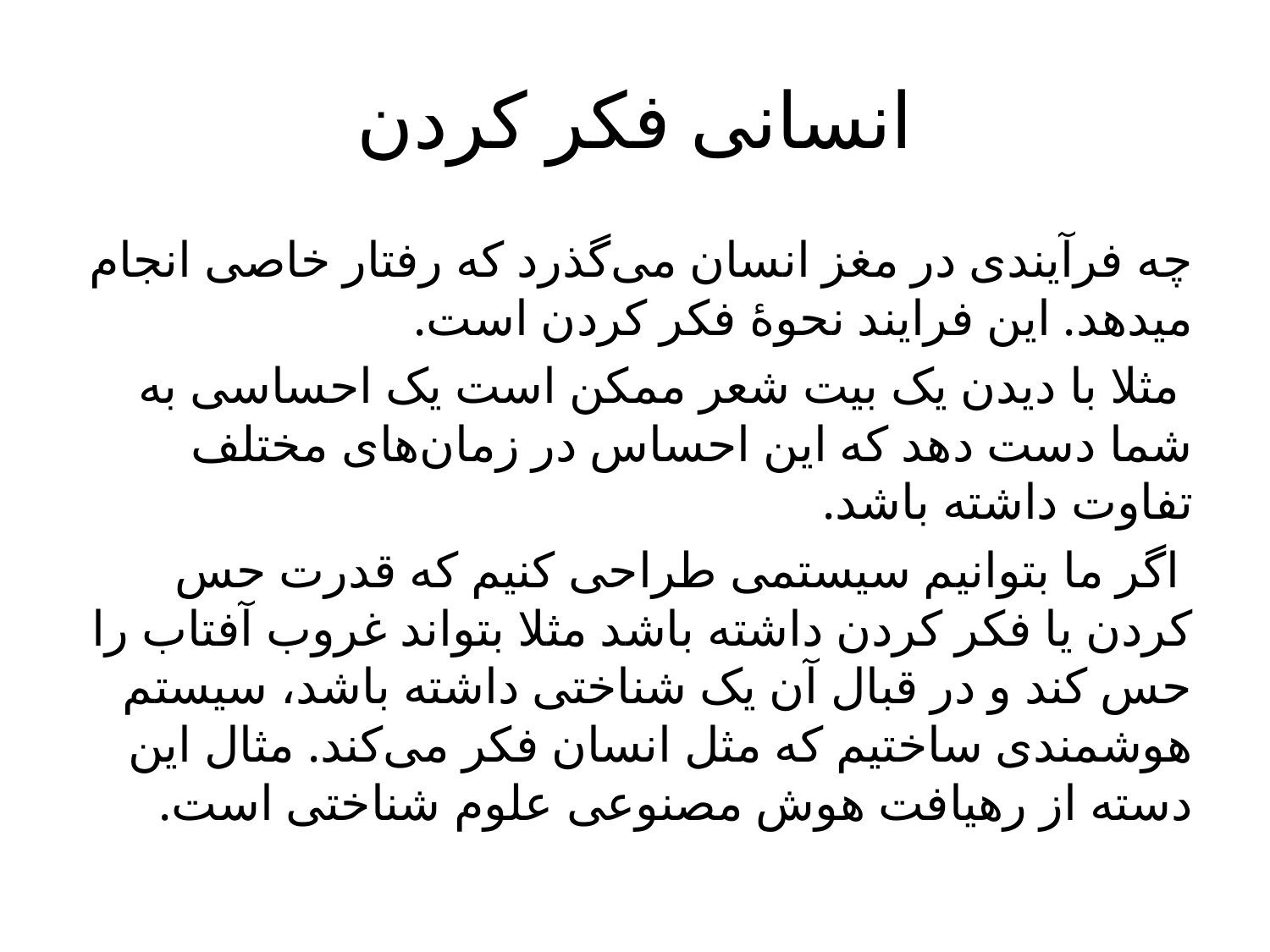

# انسانی‌ فکر کردن
چه فرآیندی در مغز انسان می‌گذرد که رفتار خاصی‌ انجام میدهد. این فرایند نحوهٔ فکر کردن است.
 مثلا با دیدن یک بیت شعر ممکن است یک احساسی‌ به شما دست دهد که این احساس در زمان‌های مختلف تفاوت داشته باشد.
 اگر ما بتوانیم سیستمی‌ طراحی کنیم که قدرت حس کردن یا فکر کردن داشته باشد مثلا بتواند غروب آفتاب را حس کند و در قبال آن یک شناختی‌ داشته باشد، سیستم هوشمندی ساختیم که مثل انسان فکر می‌کند. مثال این دسته از رهیافت هوش مصنوعی‌ علوم شناختی‌ است.